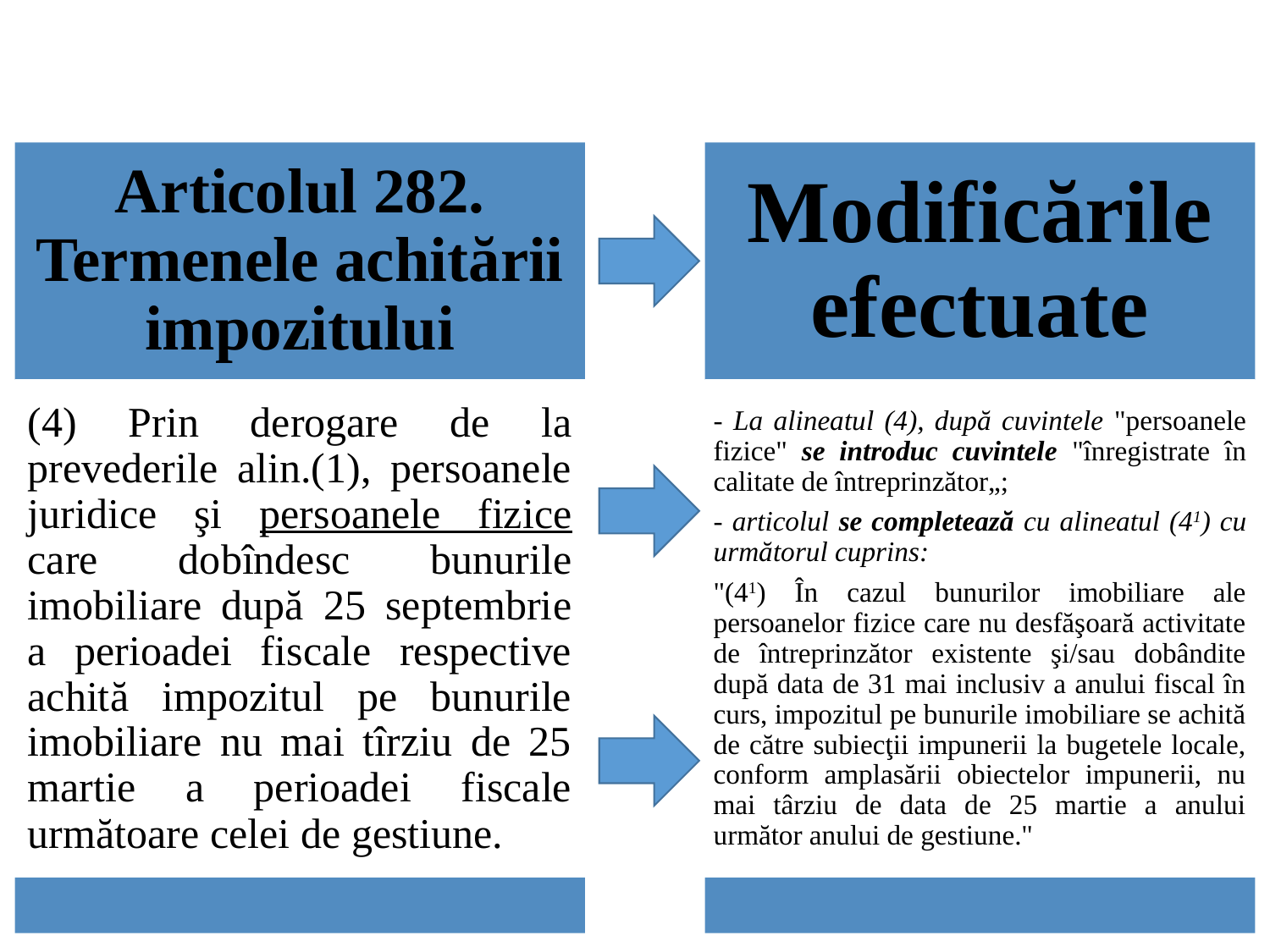

Articolul 282. Termenele achitării impozitului
(4) Prin derogare de la prevederile alin.(1), persoanele juridice şi persoanele fizice care dobîndesc bunurile imobiliare după 25 septembrie a perioadei fiscale respective achită impozitul pe bunurile imobiliare nu mai tîrziu de 25 martie a perioadei fiscale următoare celei de gestiune.
Modificările efectuate
- La alineatul (4), după cuvintele "persoanele fizice" se introduc cuvintele "înregistrate în calitate de întreprinzător„;
- articolul se completează cu alineatul (41) cu următorul cuprins:
"(41) În cazul bunurilor imobiliare ale persoanelor fizice care nu desfăşoară activitate de întreprinzător existente şi/sau dobândite după data de 31 mai inclusiv a anului fiscal în curs, impozitul pe bunurile imobiliare se achită de către subiecţii impunerii la bugetele locale, conform amplasării obiectelor impunerii, nu mai târziu de data de 25 martie a anului următor anului de gestiune."

5